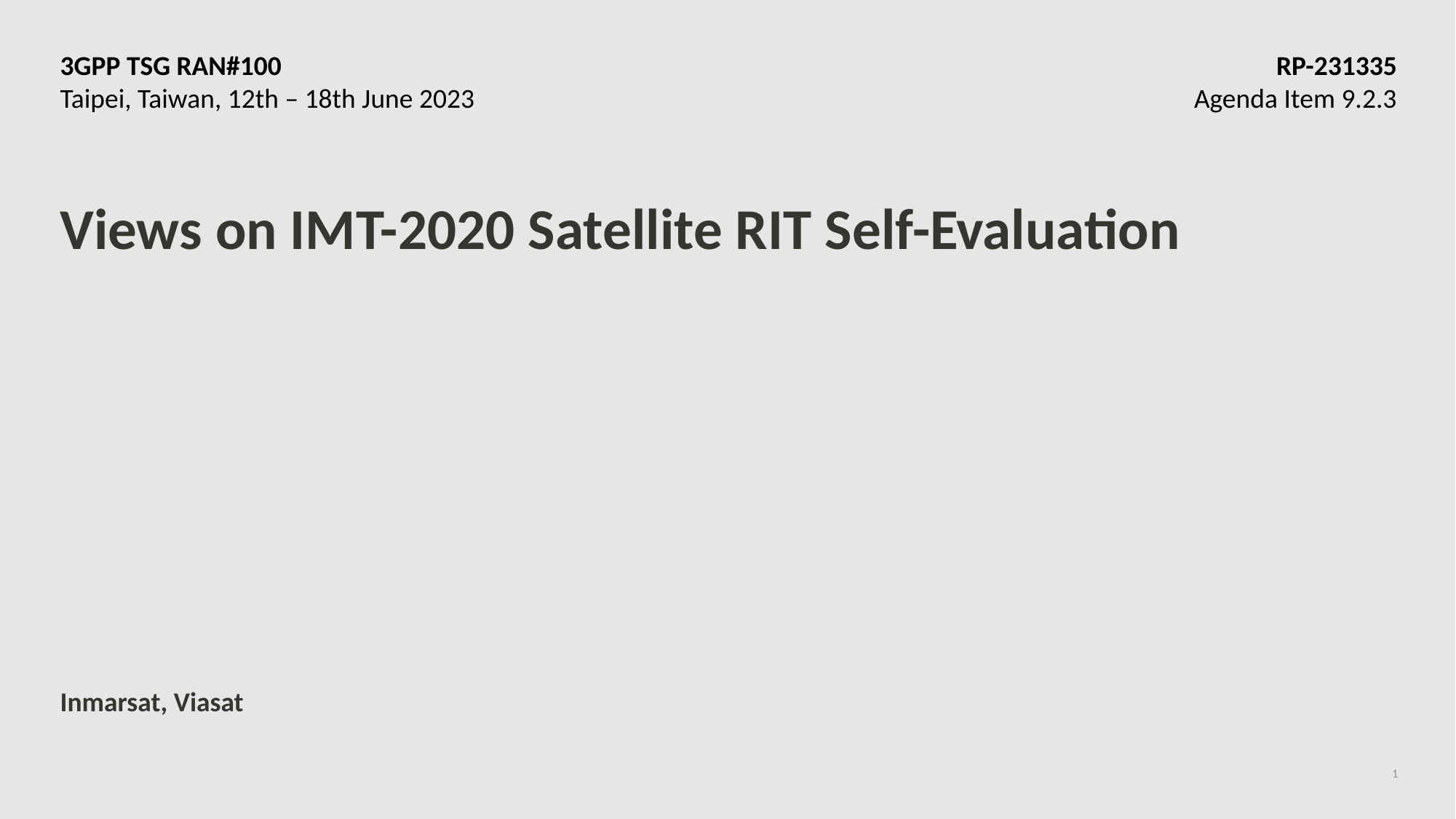

3GPP TSG RAN#100	RP-231335
Taipei, Taiwan, 12th – 18th June 2023	Agenda Item 9.2.3
# Views on IMT-2020 Satellite RIT Self-Evaluation

Inmarsat, Viasat
1